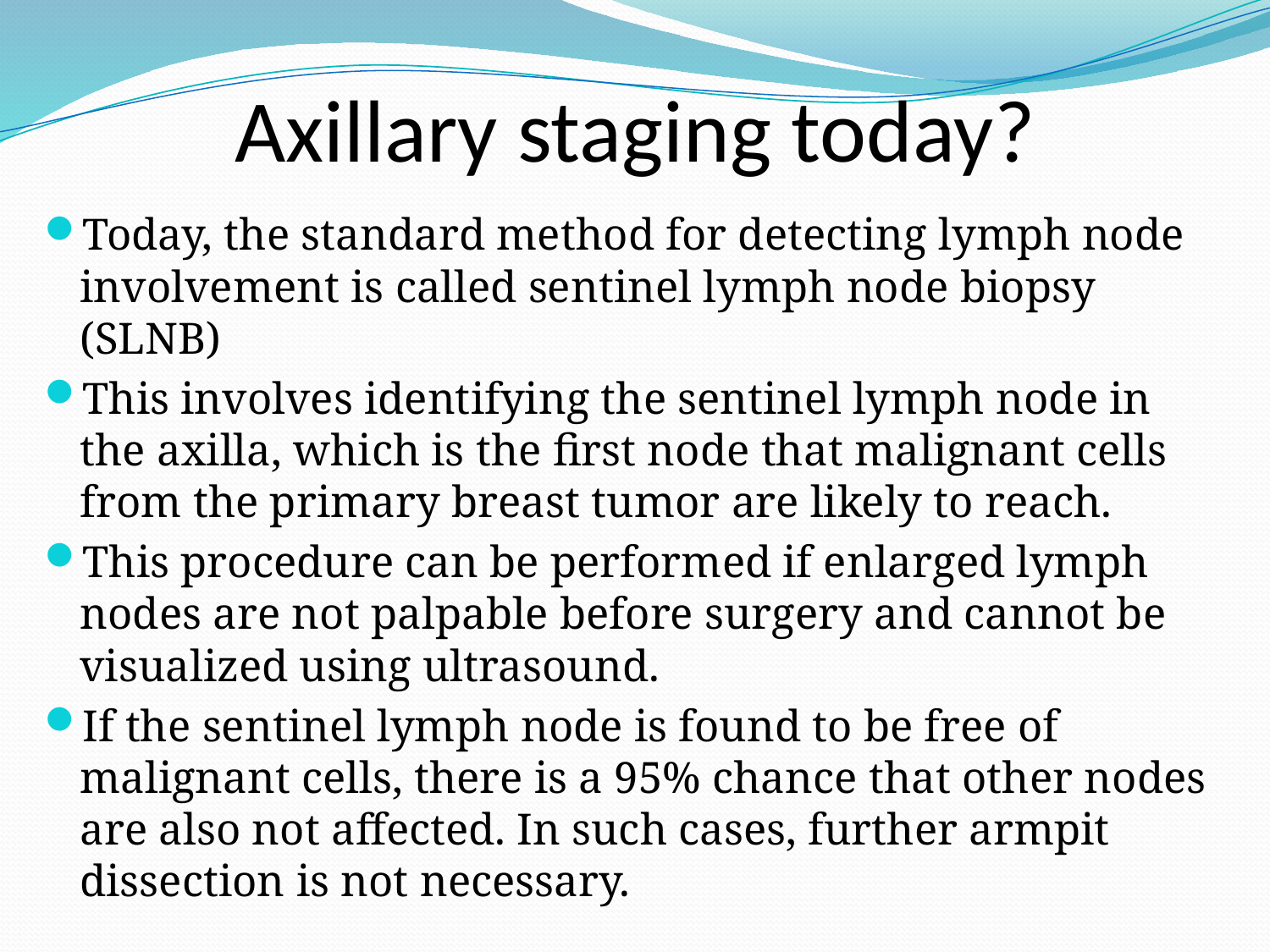

# Axillary staging today?
Today, the standard method for detecting lymph node involvement is called sentinel lymph node biopsy (SLNB)
This involves identifying the sentinel lymph node in the axilla, which is the first node that malignant cells from the primary breast tumor are likely to reach.
This procedure can be performed if enlarged lymph nodes are not palpable before surgery and cannot be visualized using ultrasound.
If the sentinel lymph node is found to be free of malignant cells, there is a 95% chance that other nodes are also not affected. In such cases, further armpit dissection is not necessary.